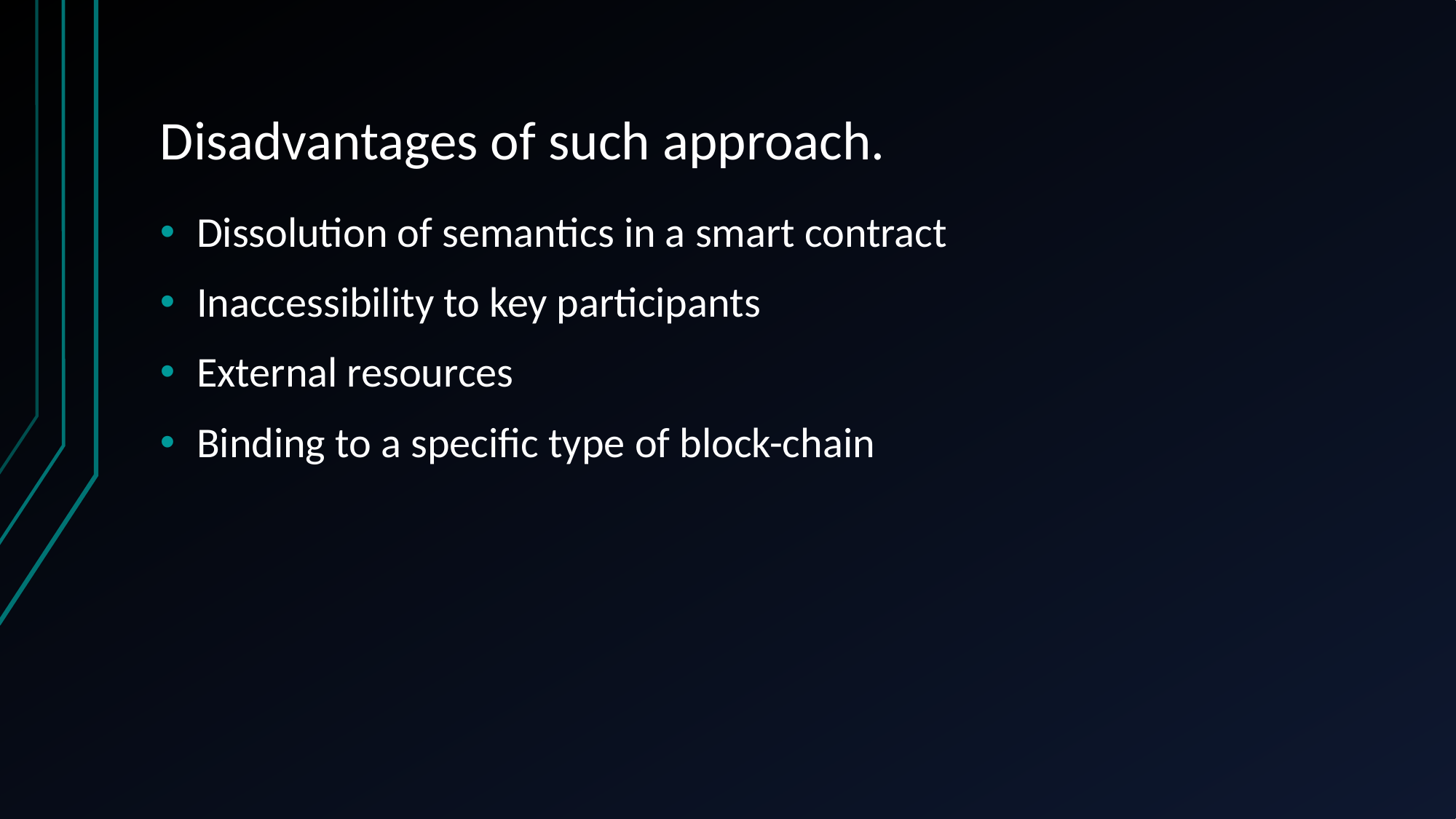

# Disadvantages of such approach.
Dissolution of semantics in a smart contract
Inaccessibility to key participants
External resources
Binding to a specific type of block-chain